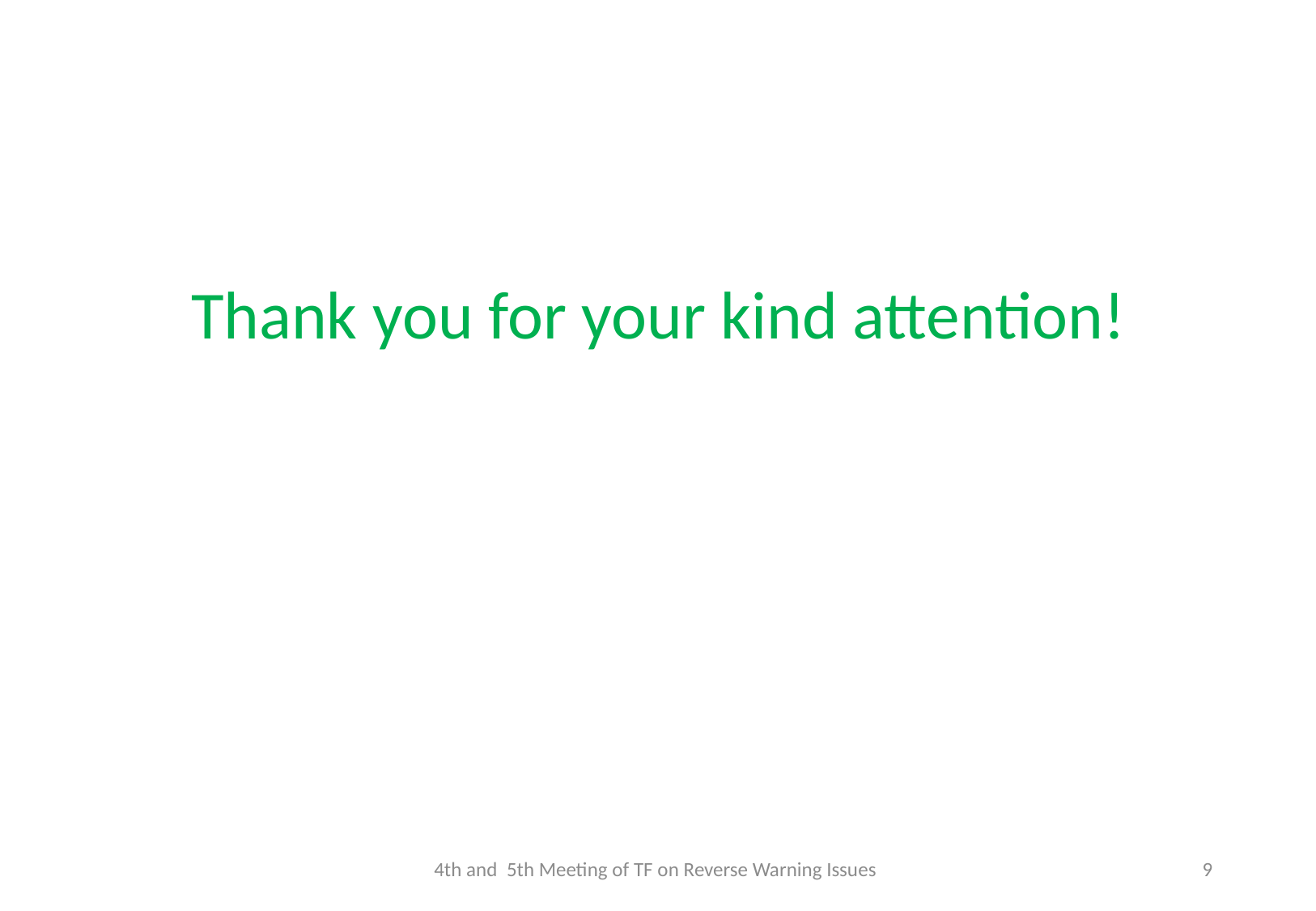

Thank you for your kind attention!

4th and  5th Meeting of TF on Reverse Warning Issues
9